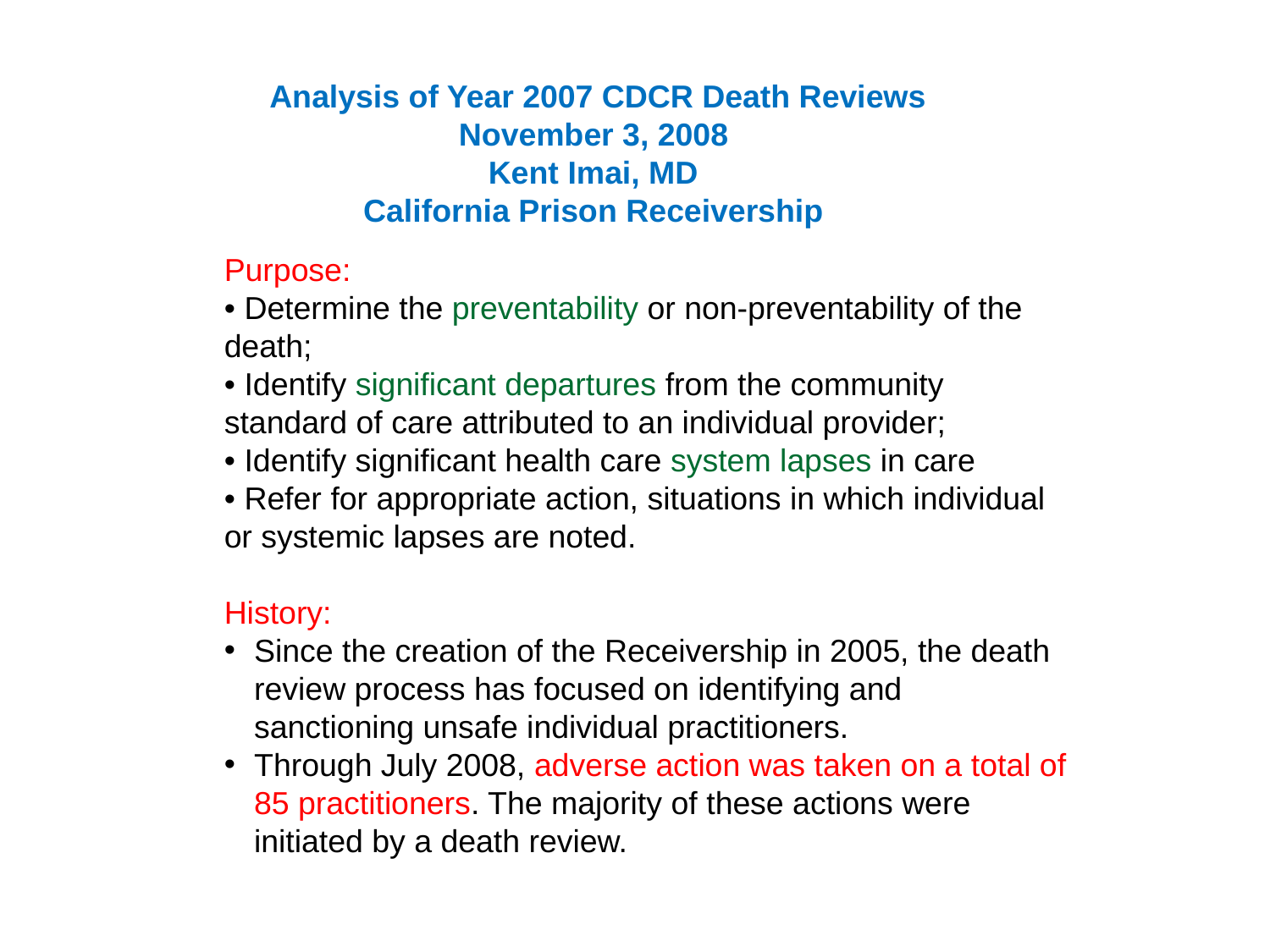

Analysis of Year 2007 CDCR Death Reviews
November 3, 2008
Kent Imai, MD
California Prison Receivership
Purpose:
• Determine the preventability or non-preventability of the death;
• Identify significant departures from the community standard of care attributed to an individual provider;
• Identify significant health care system lapses in care
• Refer for appropriate action, situations in which individual or systemic lapses are noted.

History:
Since the creation of the Receivership in 2005, the death review process has focused on identifying and sanctioning unsafe individual practitioners.
Through July 2008, adverse action was taken on a total of 85 practitioners. The majority of these actions were initiated by a death review.